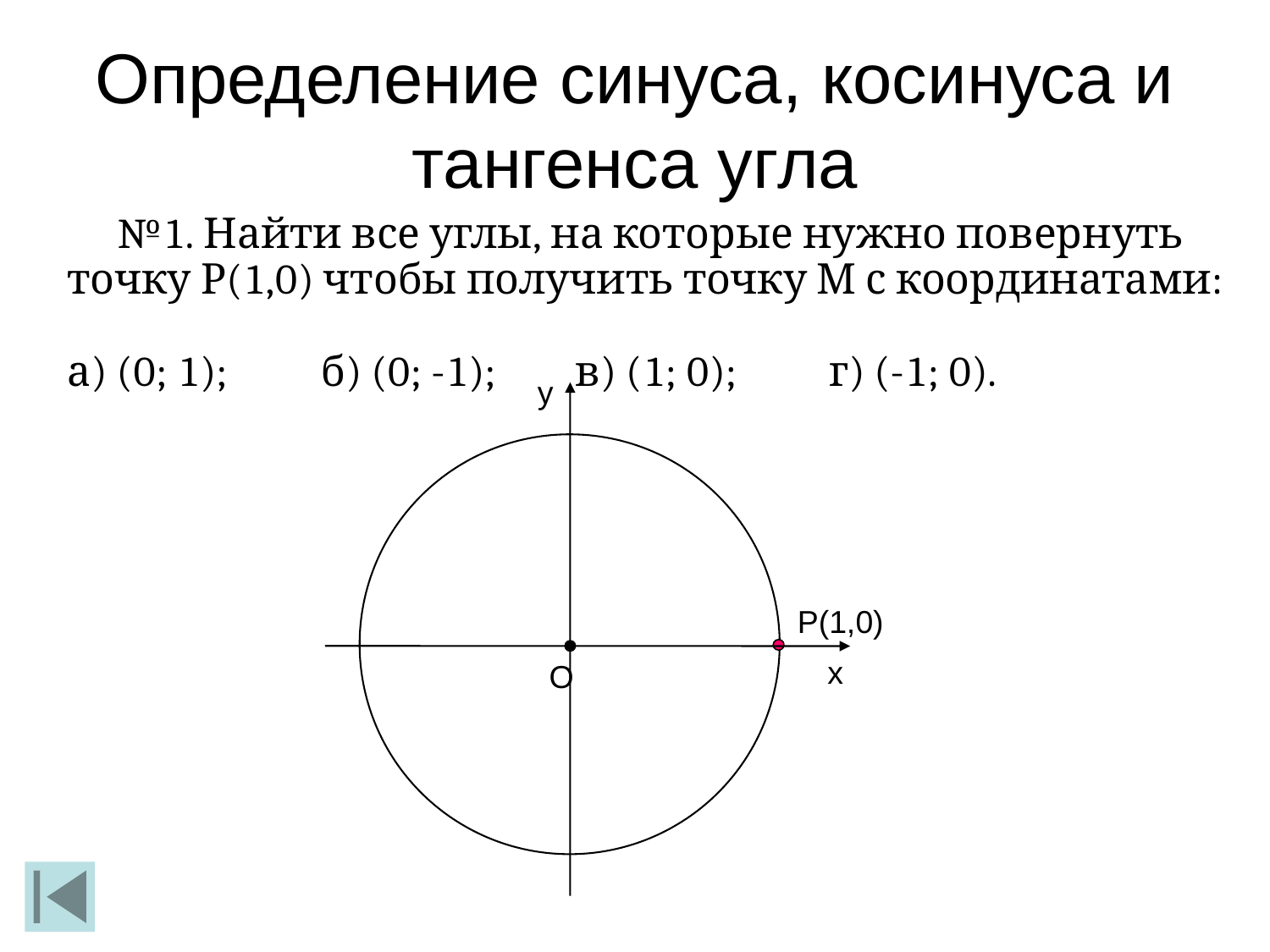

Определение синуса, косинуса и тангенса угла
№1. Найти все углы, на которые нужно повернуть точку Р(1,0) чтобы получить точку М с координатами:
а) (0; 1);	б) (0; -1);	в) (1; 0);	г) (-1; 0).
y

Р(1,0)

О

х